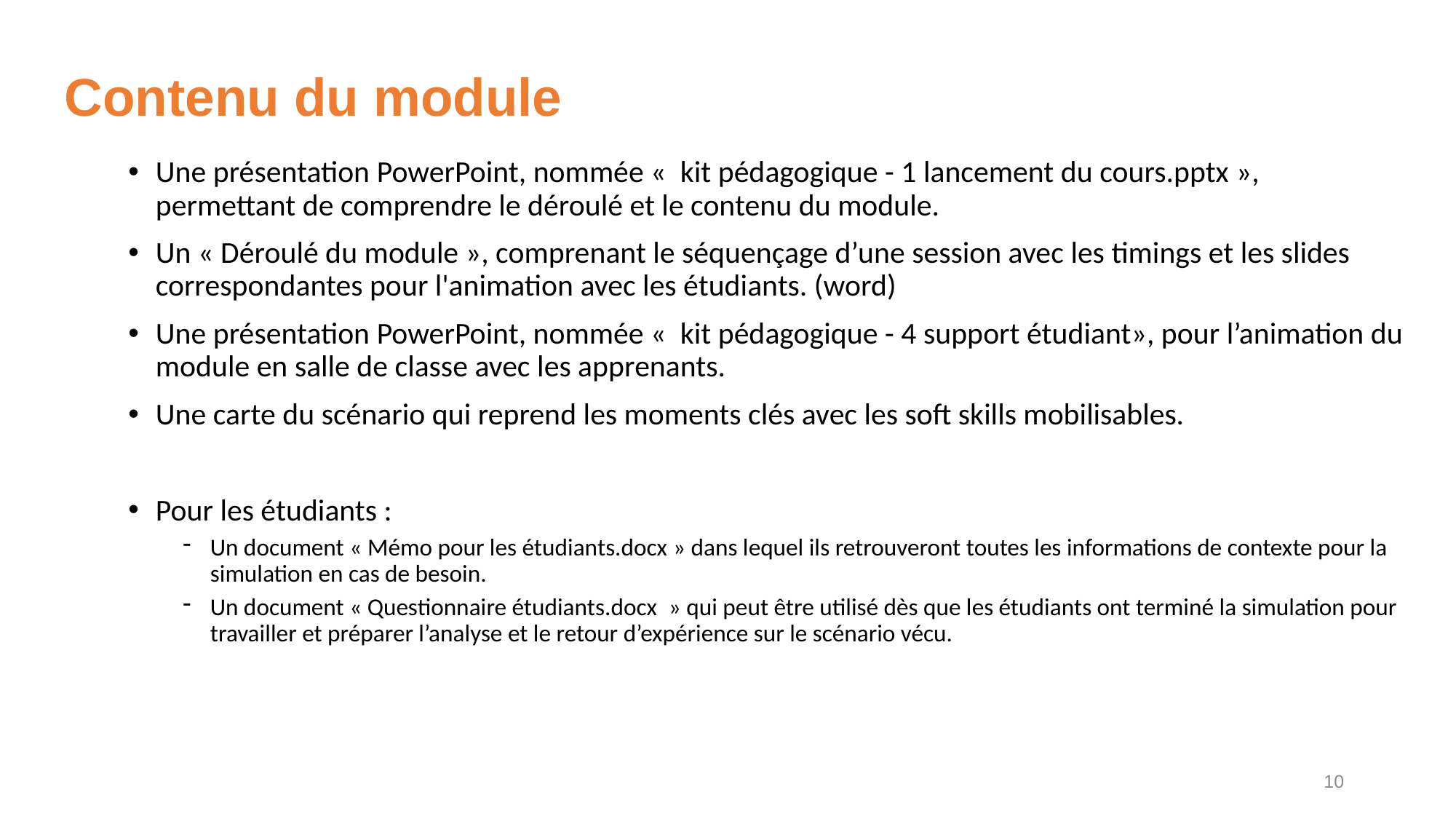

# Contenu du module

Une présentation PowerPoint, nommée «  kit pédagogique - 1 lancement du cours.pptx », permettant de comprendre le déroulé et le contenu du module.
Un « Déroulé du module », comprenant le séquençage d’une session avec les timings et les slides correspondantes pour l'animation avec les étudiants. (word)
Une présentation PowerPoint, nommée «  kit pédagogique - 4 support étudiant», pour l’animation du module en salle de classe avec les apprenants.
Une carte du scénario qui reprend les moments clés avec les soft skills mobilisables.

Pour les étudiants :
Un document « Mémo pour les étudiants.docx » dans lequel ils retrouveront toutes les informations de contexte pour la simulation en cas de besoin.
Un document « Questionnaire étudiants.docx  » qui peut être utilisé dès que les étudiants ont terminé la simulation pour travailler et préparer l’analyse et le retour d’expérience sur le scénario vécu.